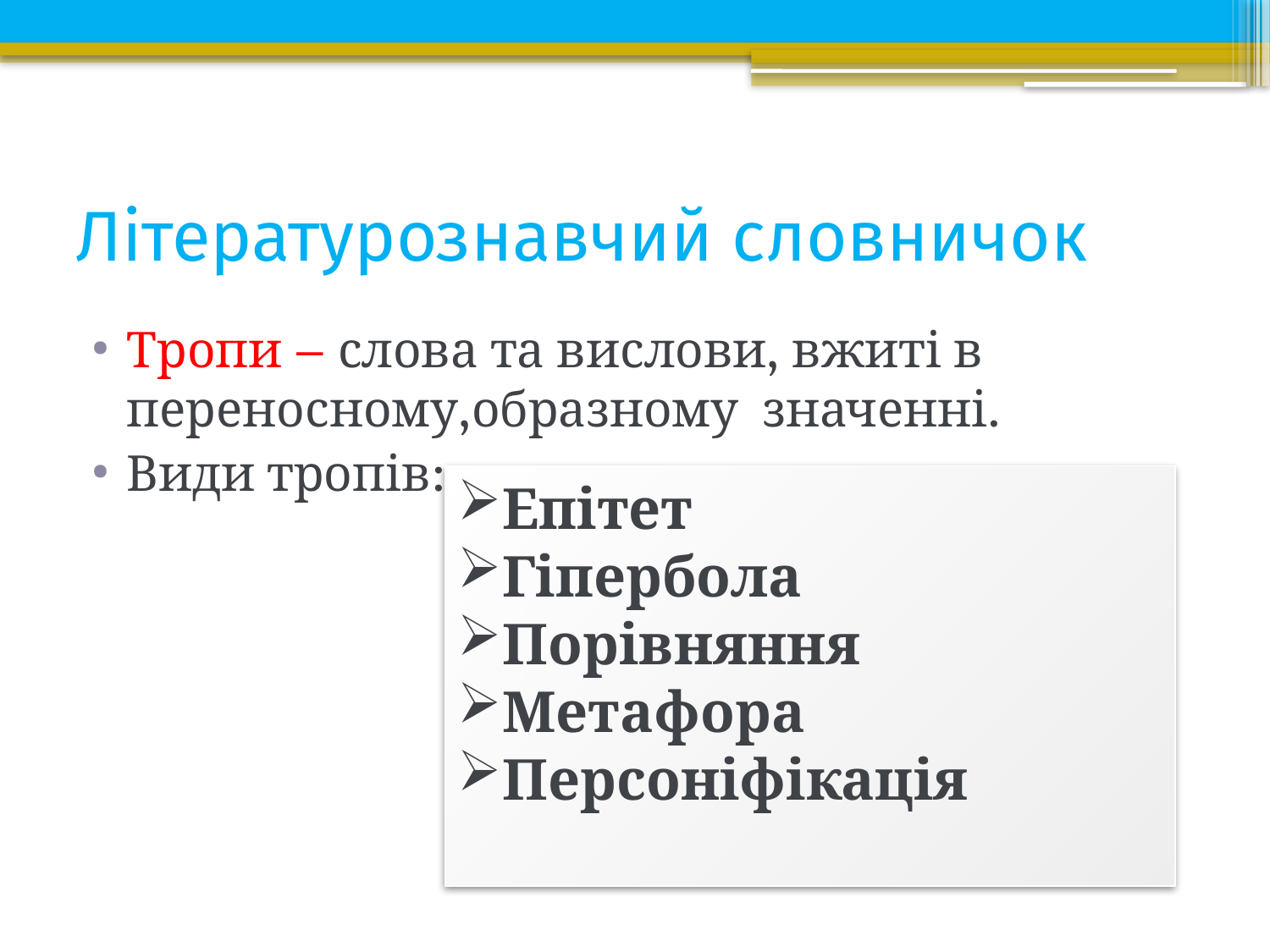

# Літературознавчий словничок
Тропи – слова та вислови, вжиті в переносному,образному  значенні.
Види тропів:
Епітет
Гіпербола
Порівняння
Метафора
Персоніфікація